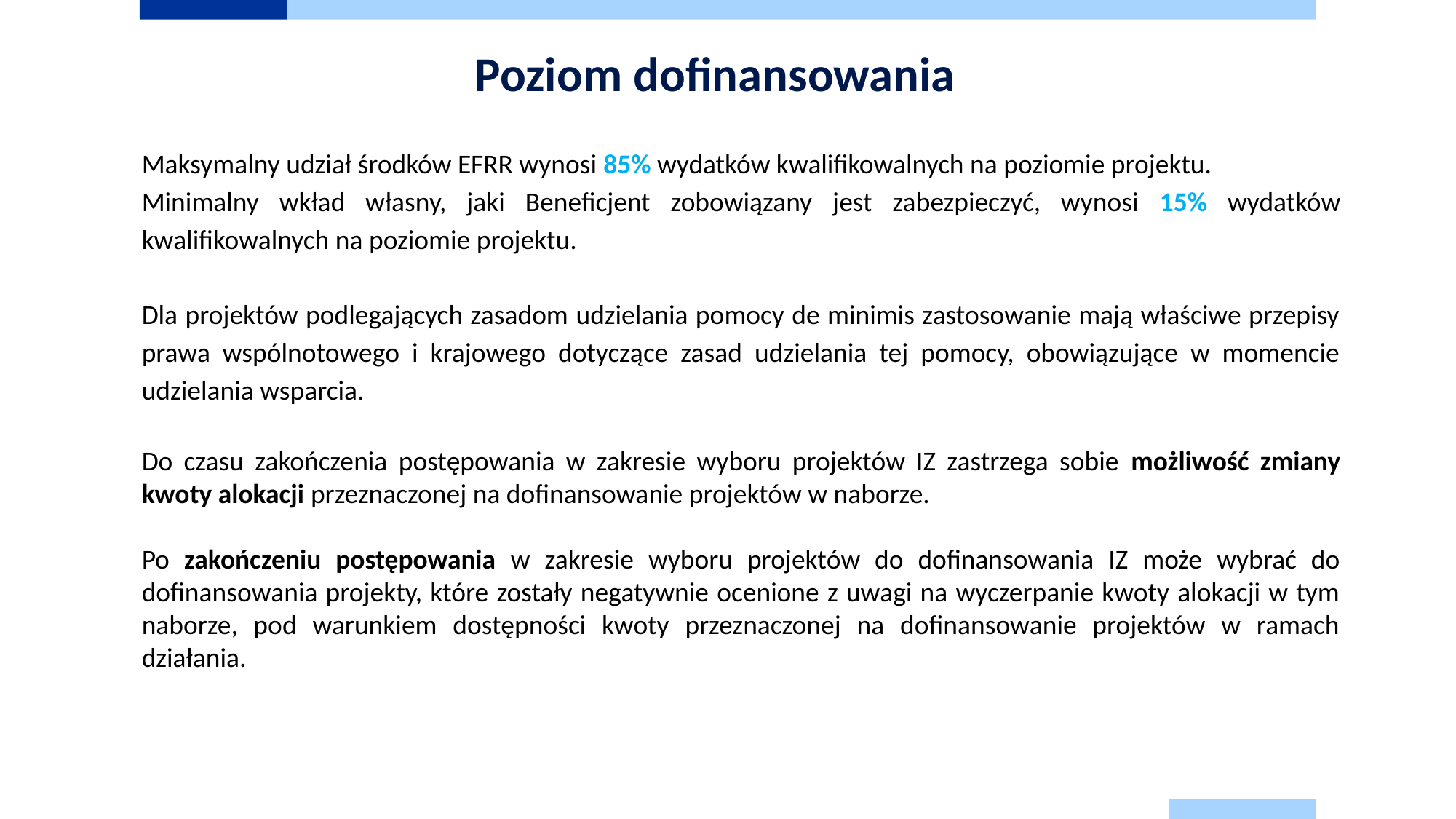

Poziom dofinansowania
Maksymalny udział środków EFRR wynosi 85% wydatków kwalifikowalnych na poziomie projektu.
Minimalny wkład własny, jaki Beneficjent zobowiązany jest zabezpieczyć, wynosi 15% wydatków kwalifikowalnych na poziomie projektu.

Dla projektów podlegających zasadom udzielania pomocy de minimis zastosowanie mają właściwe przepisy prawa wspólnotowego i krajowego dotyczące zasad udzielania tej pomocy, obowiązujące w momencie udzielania wsparcia.

Do czasu zakończenia postępowania w zakresie wyboru projektów IZ zastrzega sobie możliwość zmiany kwoty alokacji przeznaczonej na dofinansowanie projektów w naborze.

Po zakończeniu postępowania w zakresie wyboru projektów do dofinansowania IZ może wybrać do dofinansowania projekty, które zostały negatywnie ocenione z uwagi na wyczerpanie kwoty alokacji w tym naborze, pod warunkiem dostępności kwoty przeznaczonej na dofinansowanie projektów w ramach działania.